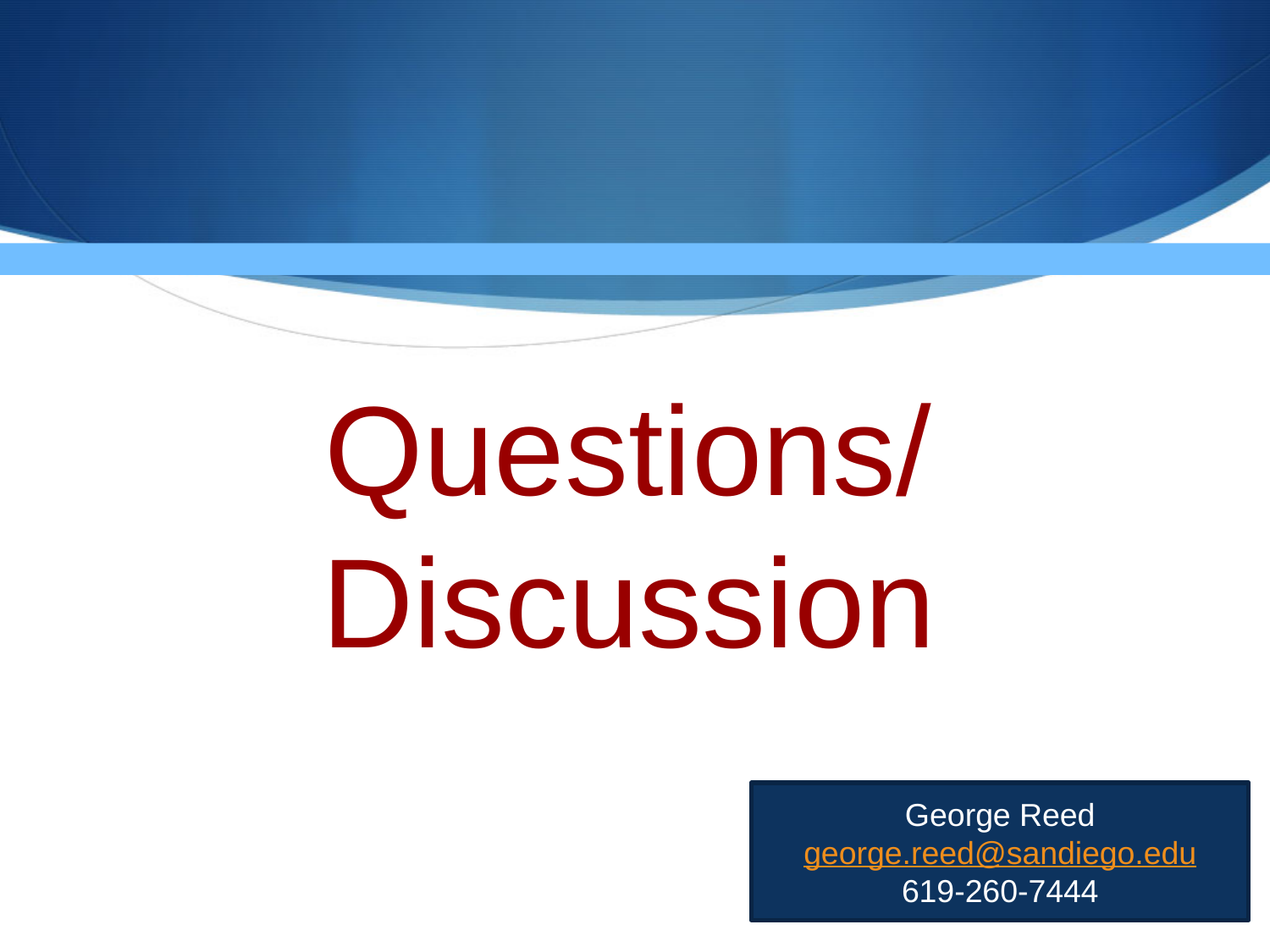

# Questions/ Discussion
George Reed
george.reed@sandiego.edu
619-260-7444